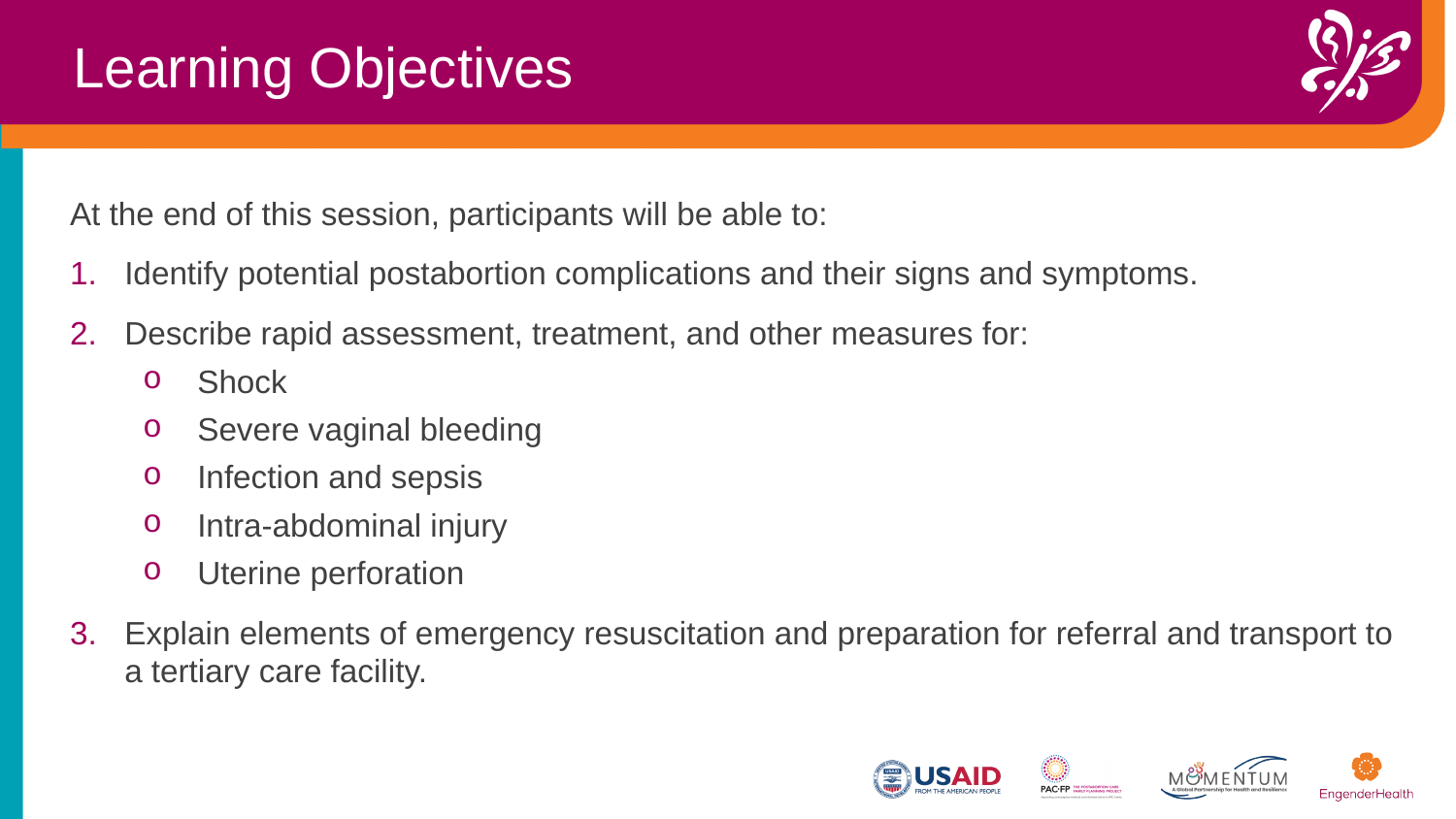

Learning Objectives
At the end of this session, participants will be able to:​
Identify potential postabortion complications and their signs and symptoms.
Describe rapid assessment, treatment, and other measures for:
Shock
Severe vaginal bleeding
Infection and sepsis
Intra-abdominal injury
Uterine perforation
Explain elements of emergency resuscitation and preparation for referral and transport to a tertiary care facility.